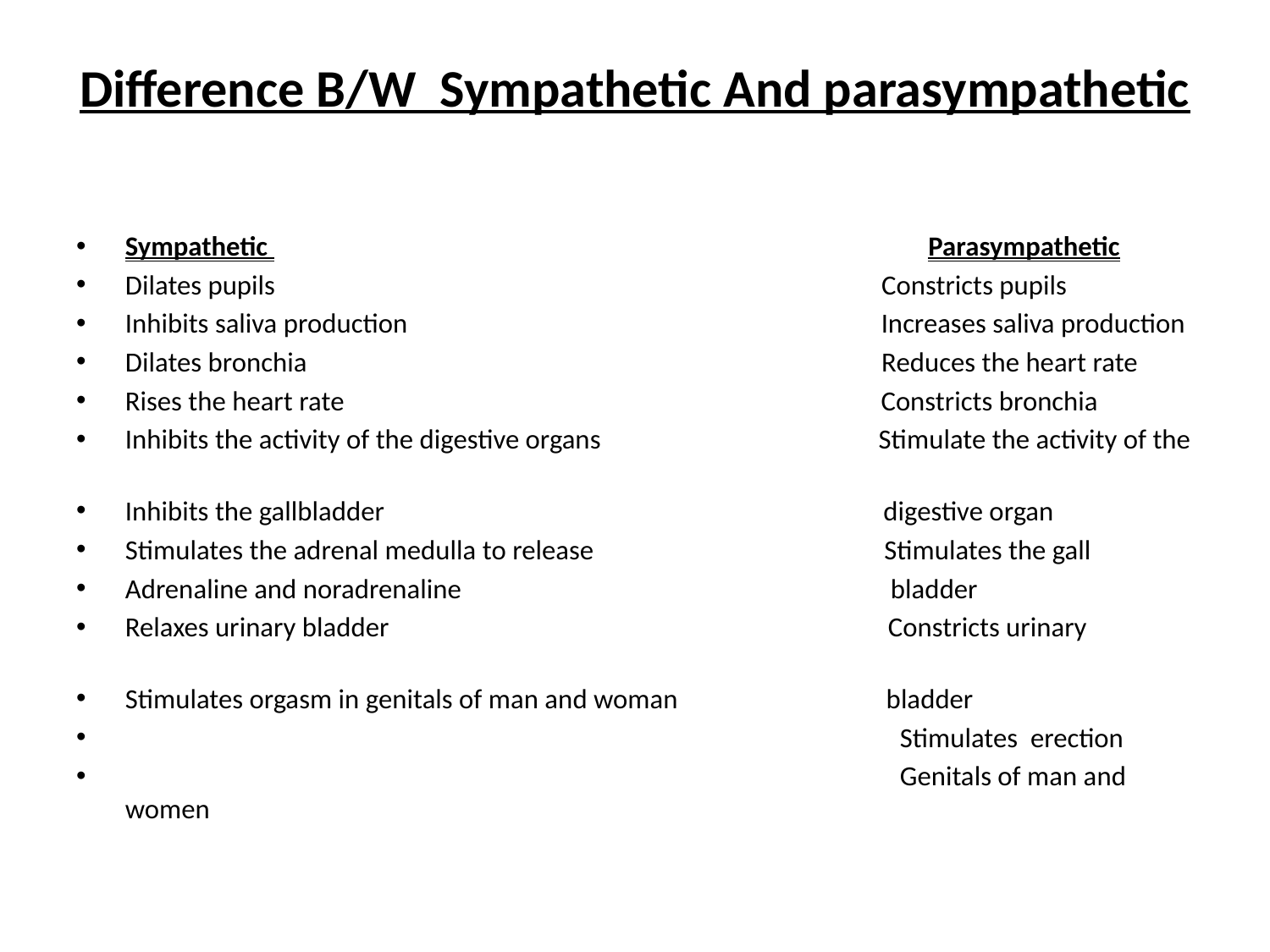

# Difference B/W  Sympathetic And parasympathetic
Sympathetic                                                                                                        Parasympathetic
Dilates pupils                                                                                                Constricts pupils
Inhibits saliva production                                                                           Increases saliva production
Dilates bronchia                                                                                           Reduces the heart rate
Rises the heart rate                                                                                     Constricts bronchia
Inhibits the activity of the digestive organs                                            Stimulate the activity of the
Inhibits the gallbladder                                                                               digestive organ
Stimulates the adrenal medulla to release                                              Stimulates the gall
Adrenaline and noradrenaline                                                                    bladder
Relaxes urinary bladder                                                                               Constricts urinary
Stimulates orgasm in genitals of man and woman                                 bladder
                                                                                                                          Stimulates  erection
                                                                                                                          Genitals of man and women